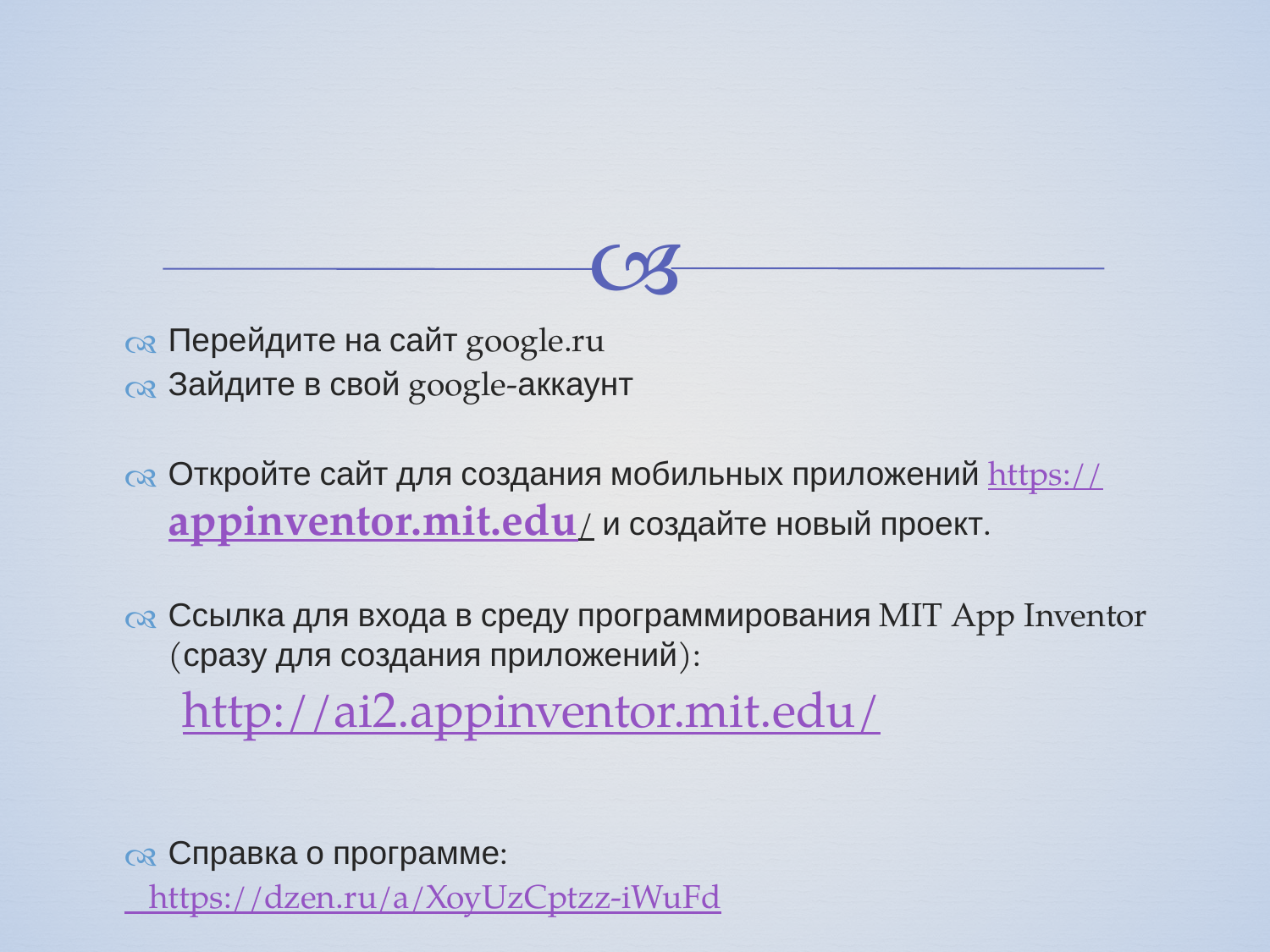

#
Перейдите на сайт google.ru
Зайдите в свой google-аккаунт

Откройте сайт для создания мобильных приложений https://appinventor.mit.edu/ и создайте новый проект.

Ссылка для входа в среду программирования MIT App Inventor (сразу для создания приложений):
http://ai2.appinventor.mit.edu/

Справка о программе:
   https://dzen.ru/a/XoyUzCptzz-iWuFd